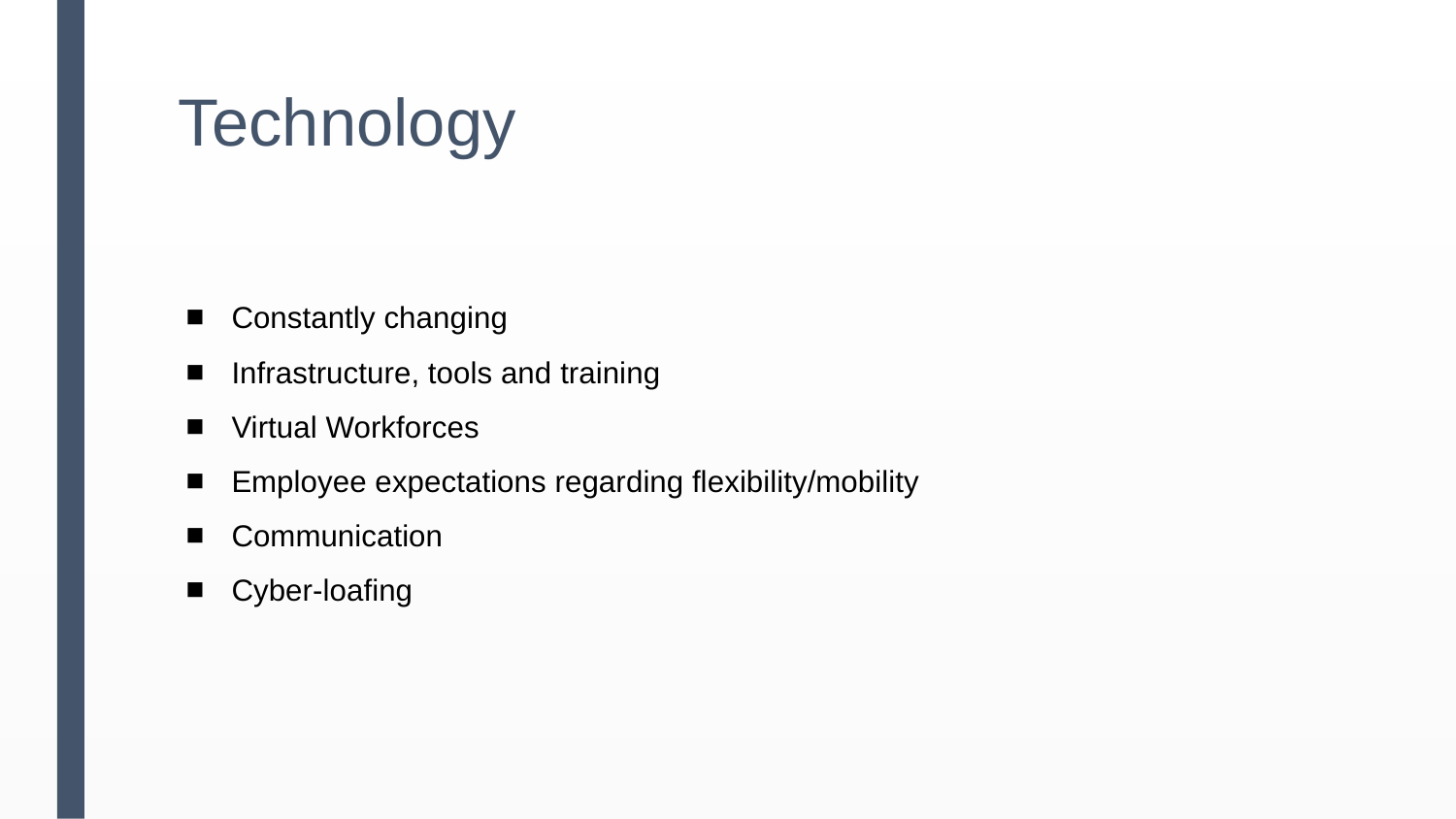

# Technology
Constantly changing
Infrastructure, tools and training
Virtual Workforces
Employee expectations regarding flexibility/mobility
Communication
Cyber-loafing